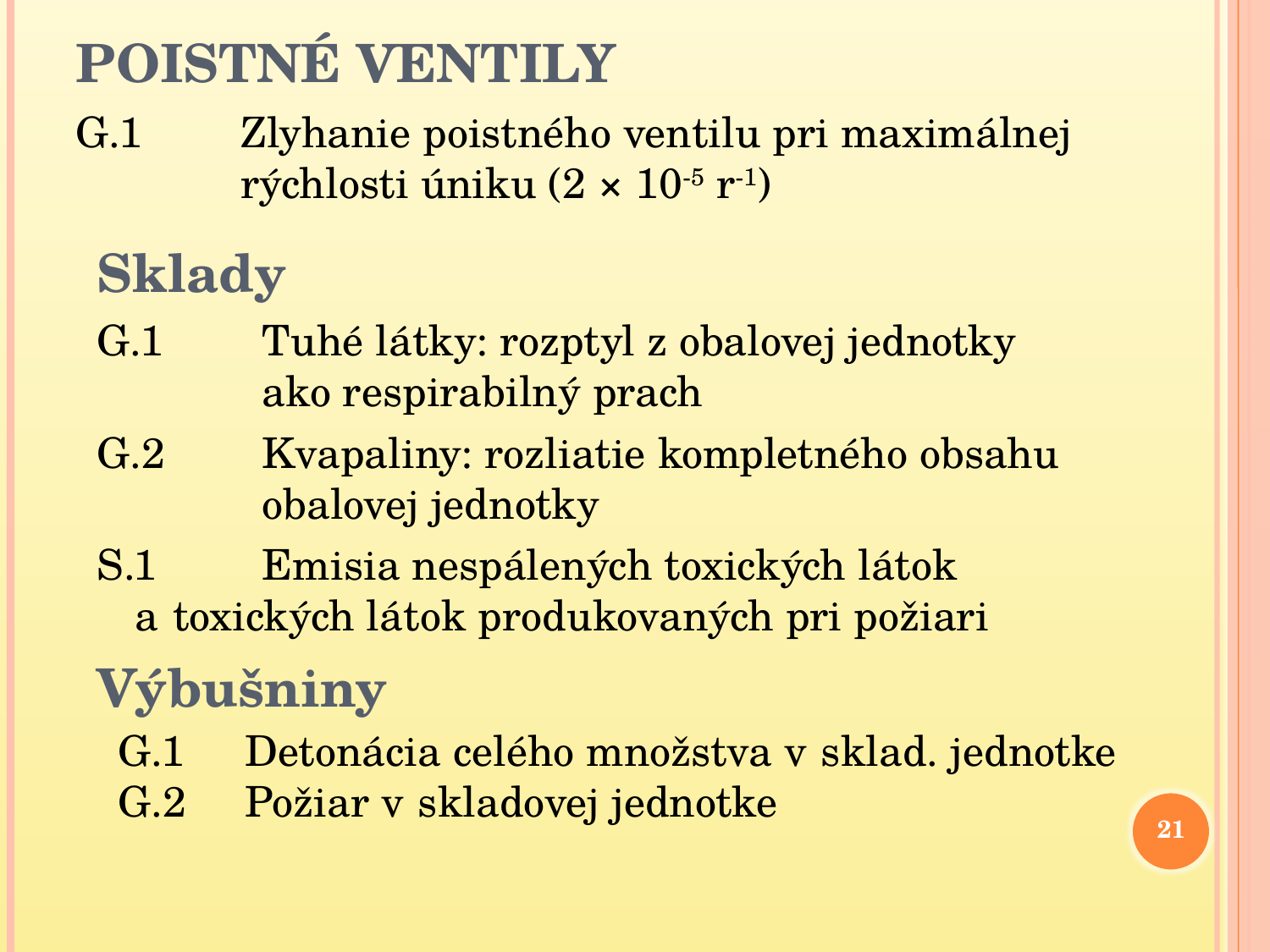

# Poistné ventily
G.1 	Zlyhanie poistného ventilu pri maximálnej 	rýchlosti úniku (2 × 10-5 r-1)
Sklady
G.1 	Tuhé látky: rozptyl z obalovej jednotky 	ako respirabilný prach
G.2 	Kvapaliny: rozliatie kompletného obsahu 	obalovej jednotky
S.1 	Emisia nespálených toxických látok 	a toxických látok produkovaných pri požiari
Výbušniny
G.1 	Detonácia celého množstva v sklad. jednotke
G.2 	Požiar v skladovej jednotke
21